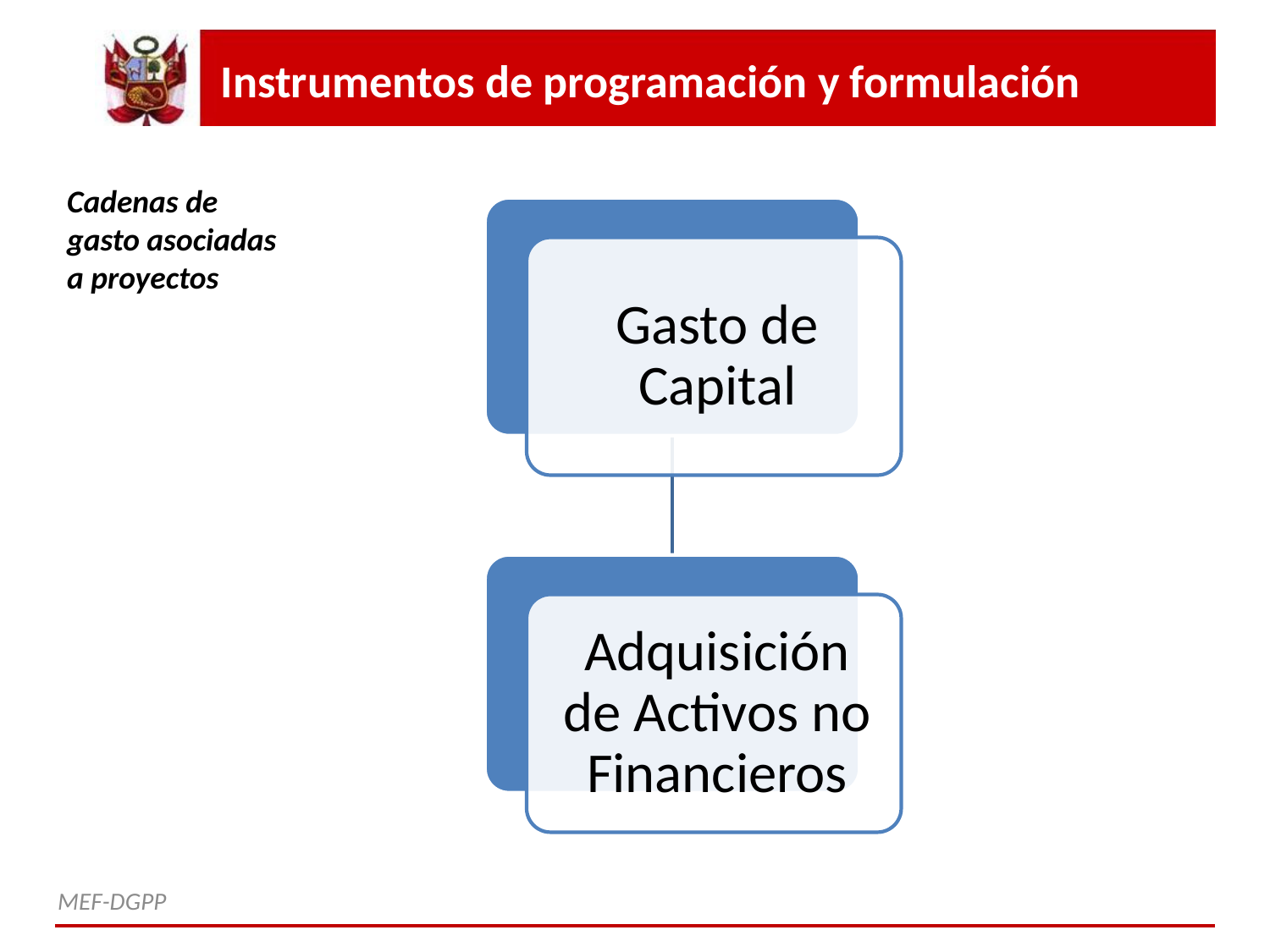

Instrumentos de programación y formulación
Gasto de Capital
Adquisición de Activos no Financieros
Cadenas de gasto asociadas a proyectos
MEF-DGPP